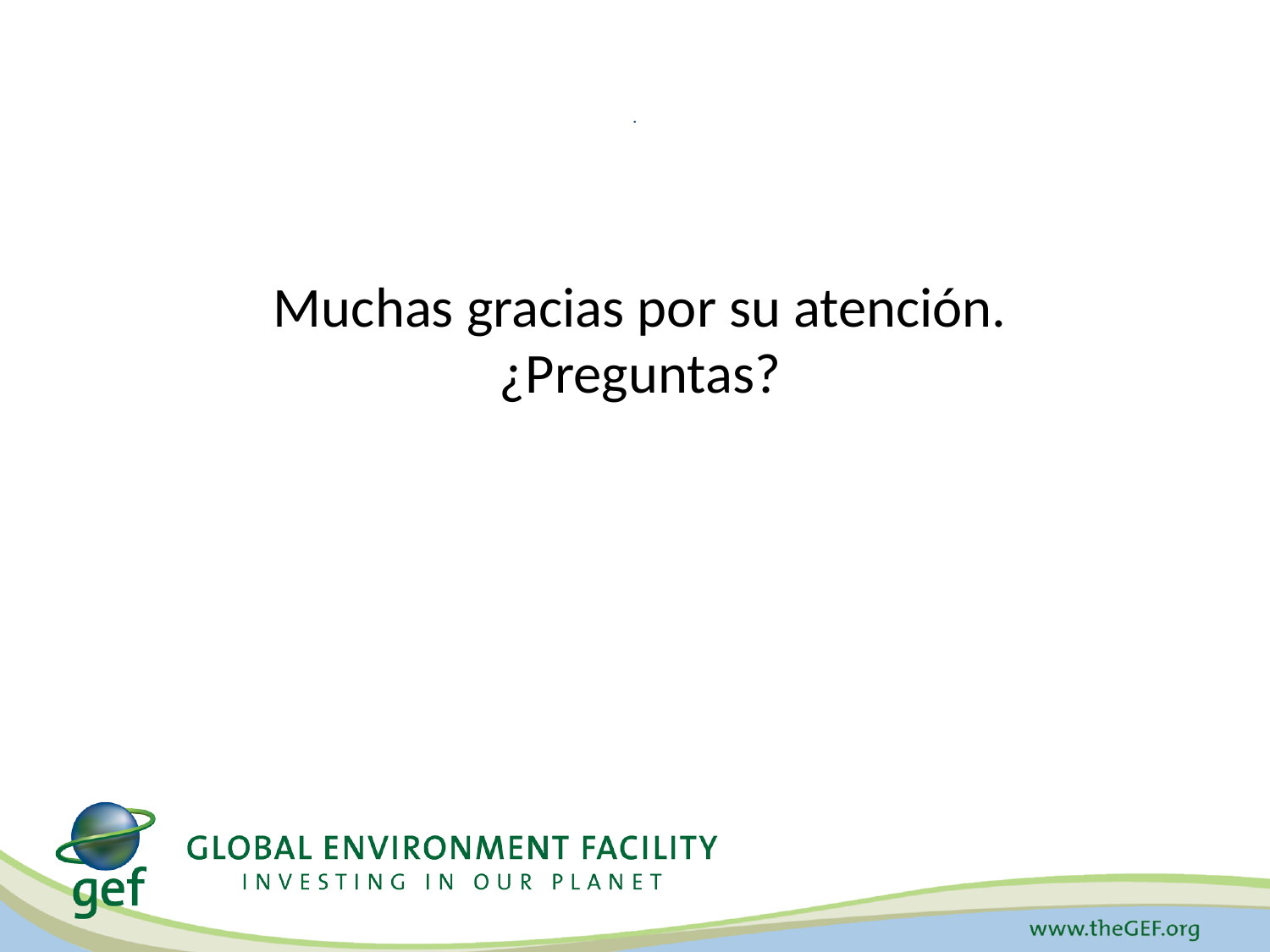

# .
Muchas gracias por su atención.
¿Preguntas?